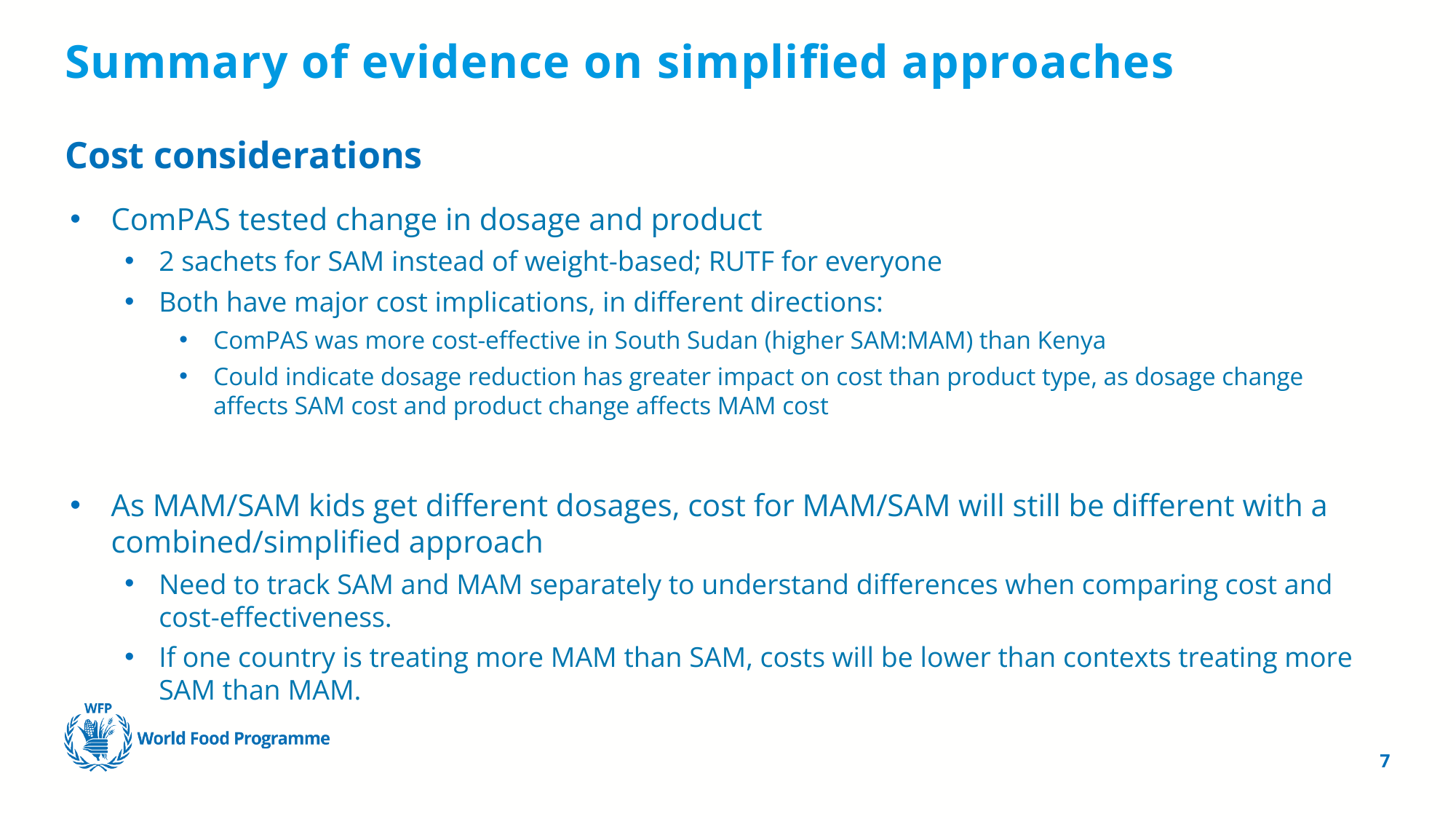

Summary of evidence on simplified approaches
# Cost considerations
ComPAS tested change in dosage and product
2 sachets for SAM instead of weight-based; RUTF for everyone
Both have major cost implications, in different directions:
ComPAS was more cost-effective in South Sudan (higher SAM:MAM) than Kenya
Could indicate dosage reduction has greater impact on cost than product type, as dosage change affects SAM cost and product change affects MAM cost

As MAM/SAM kids get different dosages, cost for MAM/SAM will still be different with a combined/simplified approach
Need to track SAM and MAM separately to understand differences when comparing cost and cost-effectiveness.
If one country is treating more MAM than SAM, costs will be lower than contexts treating more SAM than MAM.

7